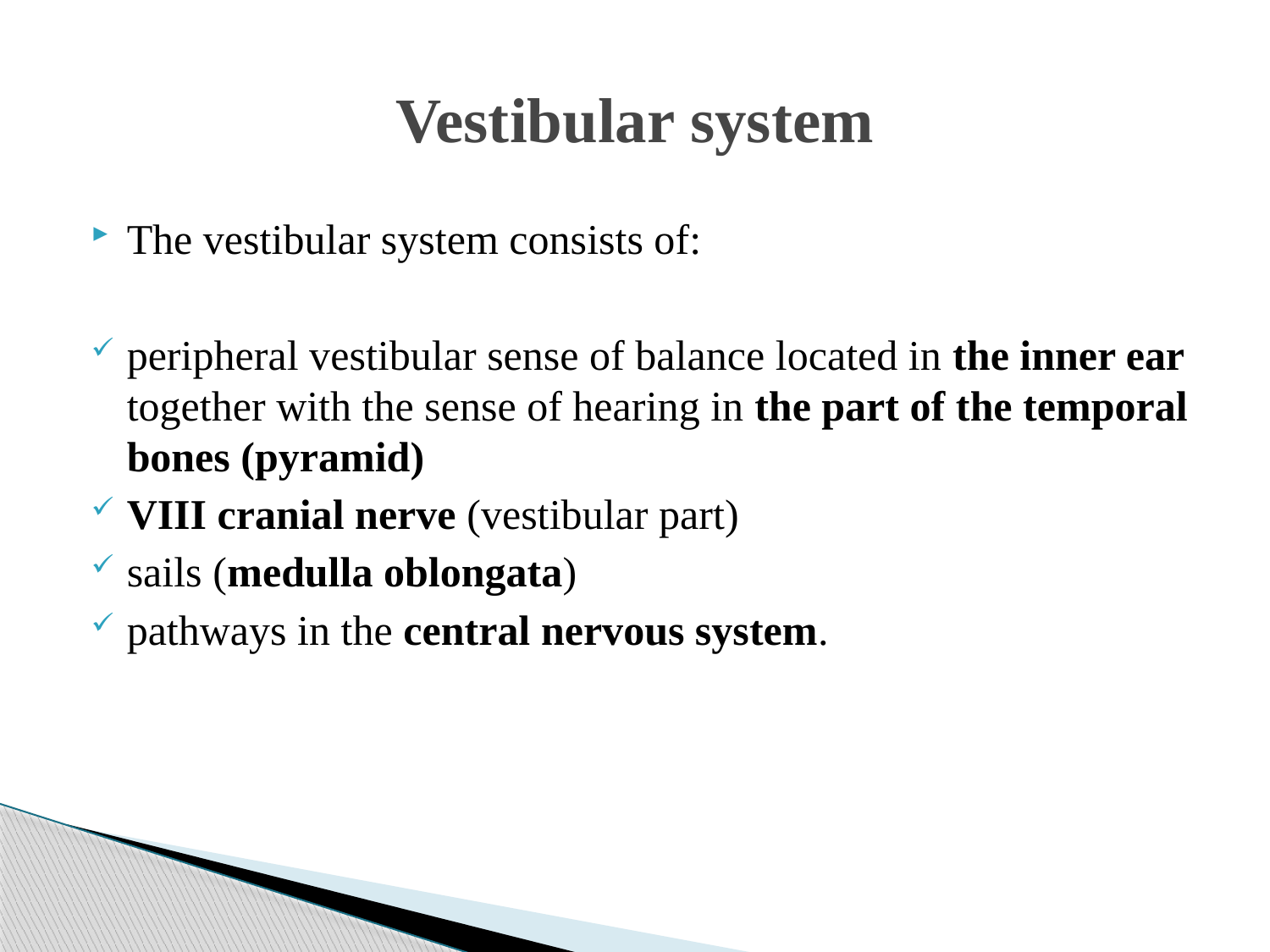

# Vestibular system
The vestibular system consists of:

peripheral vestibular sense of balance located in the inner ear together with the sense of hearing in the part of the temporal bones (pyramid)
VIII cranial nerve (vestibular part)
sails (medulla oblongata)
pathways in the central nervous system.